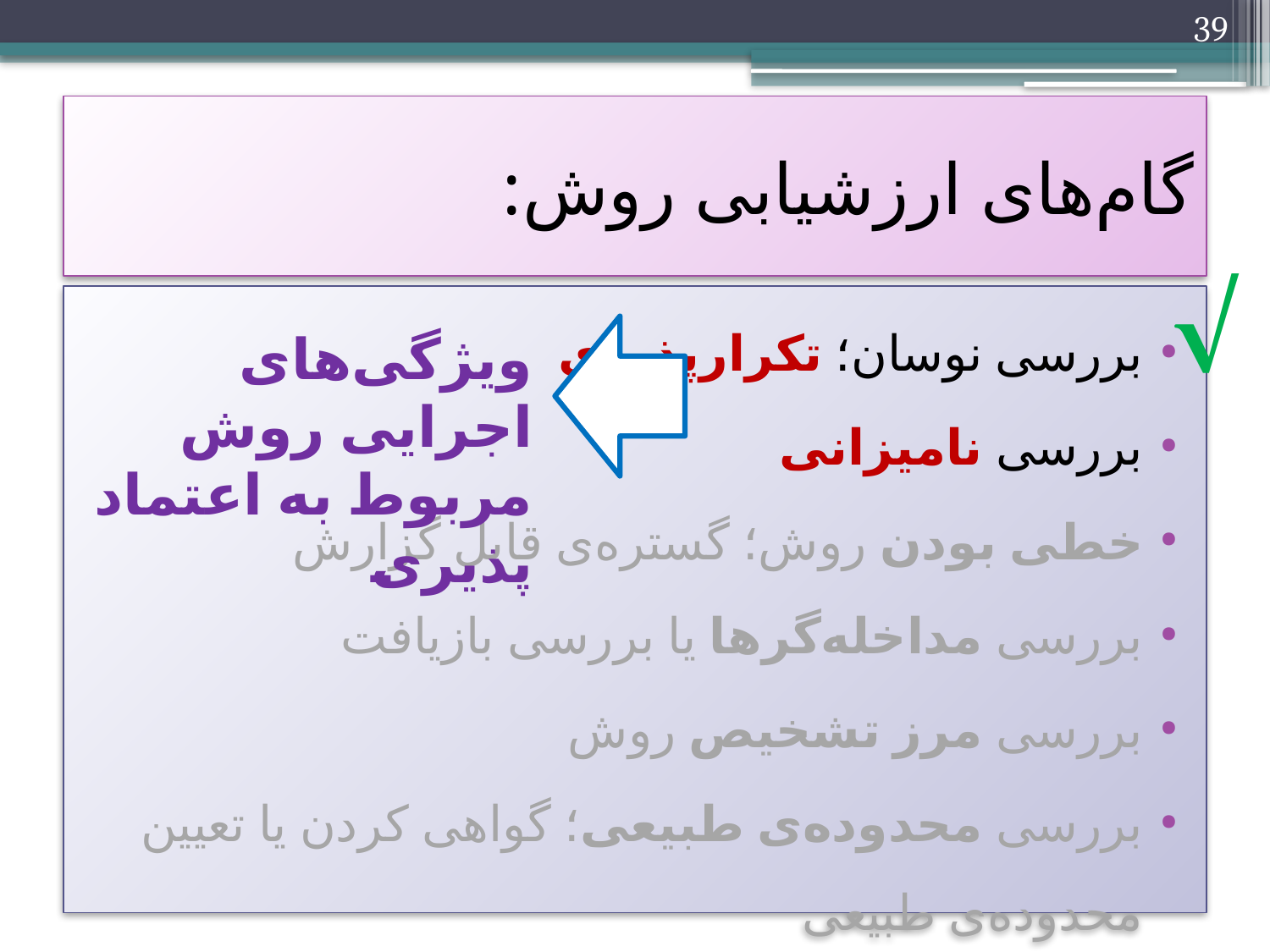

39
# گام‌های ارزشیابی روش:
√
بررسی نوسان؛ تکرارپذیری
بررسی نامیزانی
خطی بودن روش؛ گستره‌ی قابل گزارش
بررسی مداخله‌گرها یا بررسی بازیافت
بررسی مرز تشخیص روش
بررسی محدوده‌ی طبیعی؛ گواهی کردن یا تعیین محدوده‌ی طبیعی

ویژگی‌های اجرایی روش مربوط به اعتماد پذیری